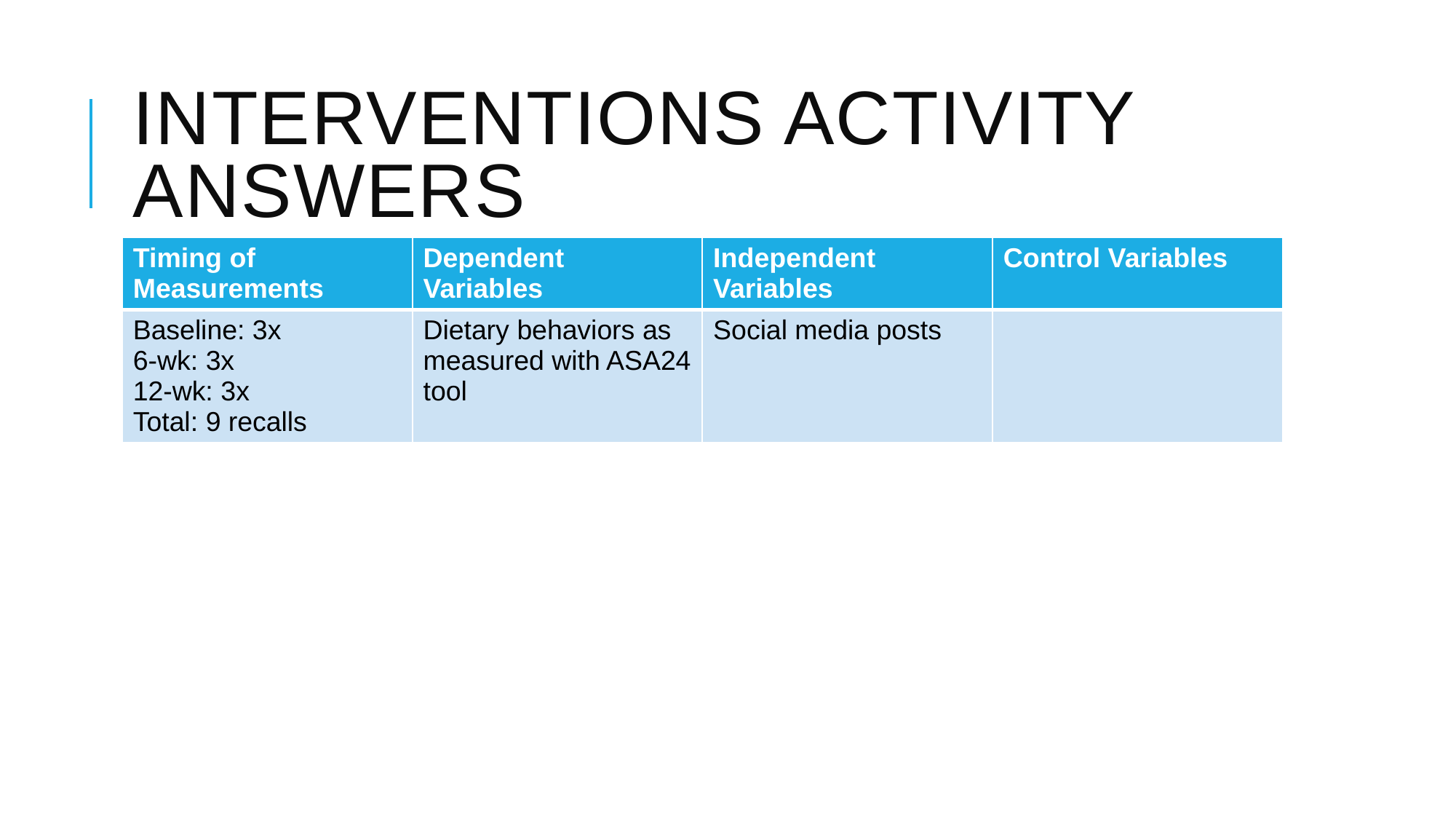

# Interventions activity answers
| Timing of Measurements | Dependent Variables | Independent Variables | Control Variables |
| --- | --- | --- | --- |
| Baseline: 3x 6-wk: 3x 12-wk: 3x Total: 9 recalls | Dietary behaviors as measured with ASA24 tool | Social media posts |  |